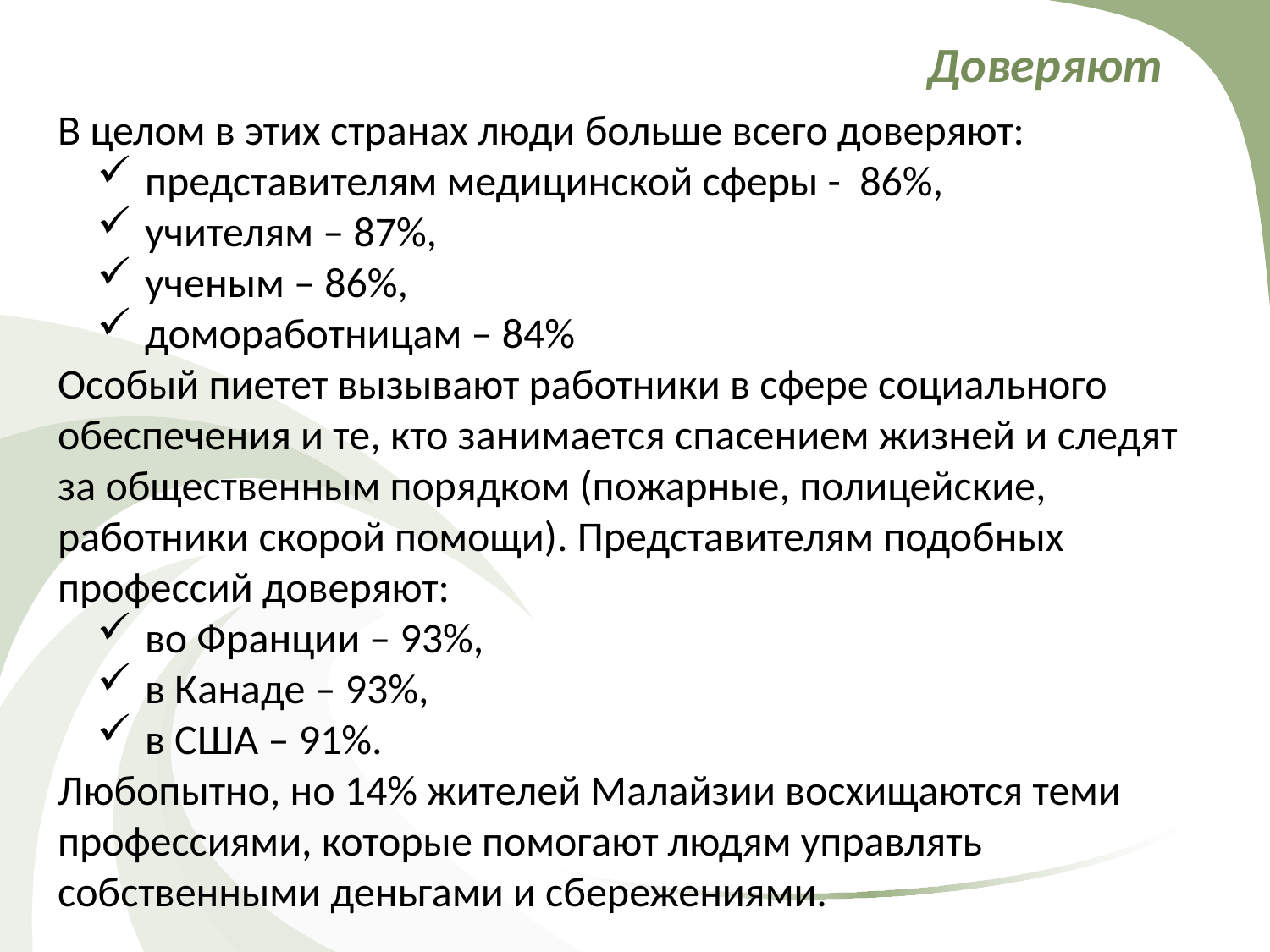

# Доверяют
В целом в этих странах люди больше всего доверяют:
представителям медицинской сферы -  86%,
учителям – 87%,
ученым – 86%,
домоработницам – 84%
Особый пиетет вызывают работники в сфере социального обеспечения и те, кто занимается спасением жизней и следят за общественным порядком (пожарные, полицейские, работники скорой помощи). Представителям подобных профессий доверяют:
во Франции – 93%,
в Канаде – 93%,
в США – 91%.
Любопытно, но 14% жителей Малайзии восхищаются теми профессиями, которые помогают людям управлять собственными деньгами и сбережениями.